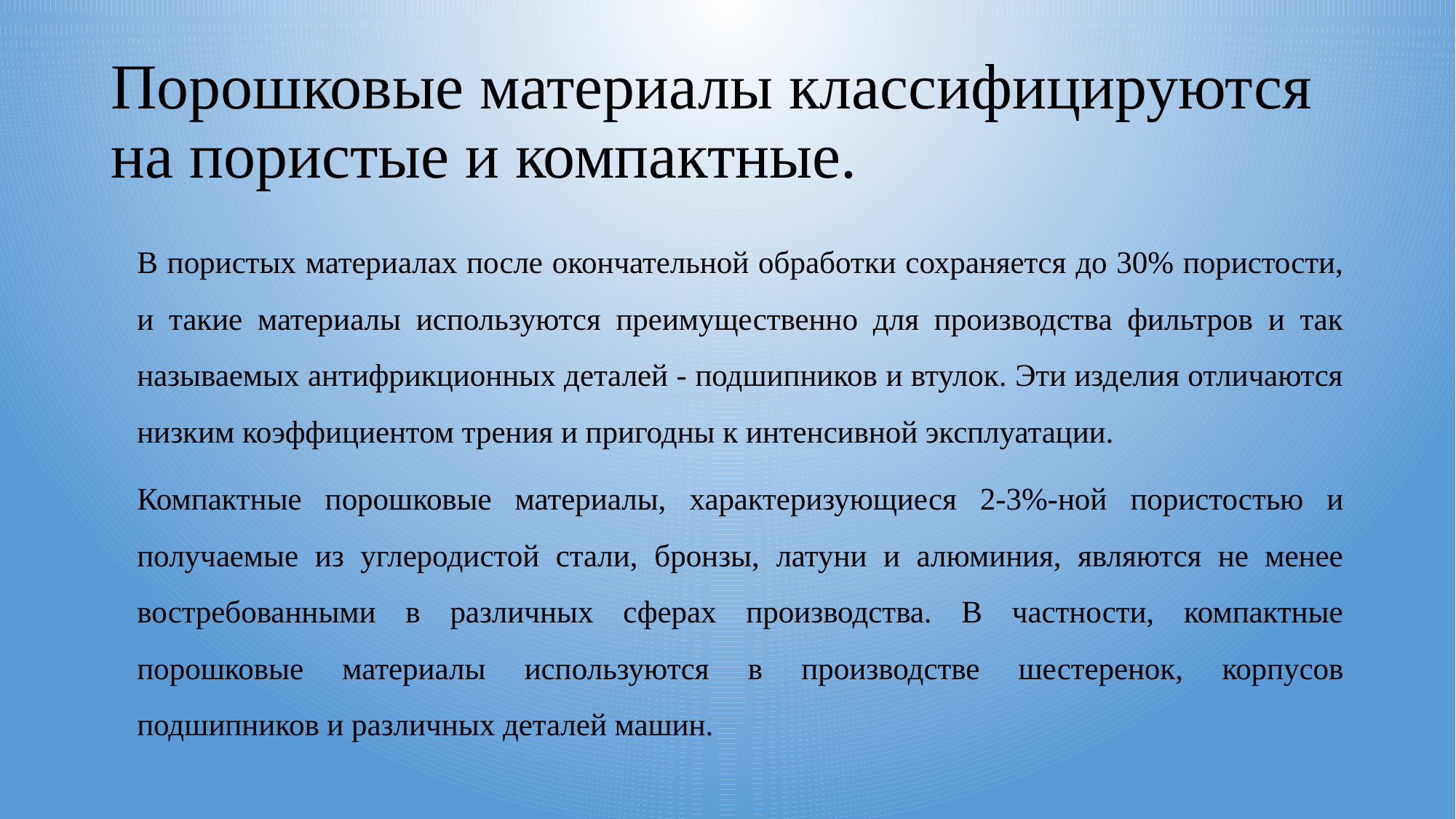

# Порошковые материалы классифицируются на пористые и компактные.
В пористых материалах после окончательной обработки сохраняется до 30% пористости, и такие материалы используются преимущественно для производства фильтров и так называемых антифрикционных деталей - подшипников и втулок. Эти изделия отличаются низким коэффициентом трения и пригодны к интенсивной эксплуатации.
Компактные порошковые материалы, характеризующиеся 2-3%-ной пористостью и получаемые из углеродистой стали, бронзы, латуни и алюминия, являются не менее востребованными в различных сферах производства. В частности, компактные порошковые материалы используются в производстве шестеренок, корпусов подшипников и различных деталей машин.